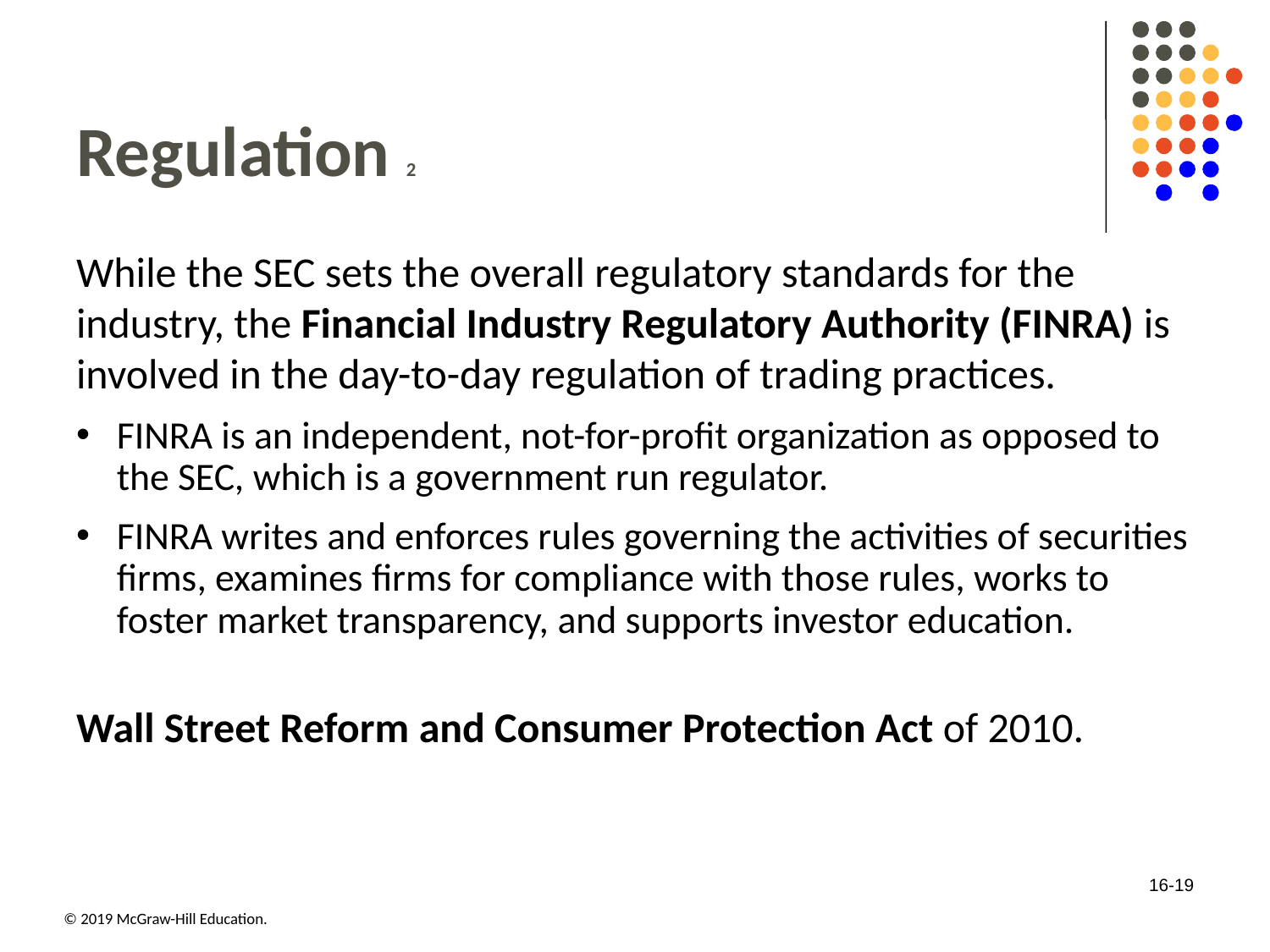

# Regulation 2
While the SEC sets the overall regulatory standards for the industry, the Financial Industry Regulatory Authority (FINRA) is involved in the day-to-day regulation of trading practices.
FINRA is an independent, not-for-profit organization as opposed to the SEC, which is a government run regulator.
FINRA writes and enforces rules governing the activities of securities firms, examines firms for compliance with those rules, works to foster market transparency, and supports investor education.
Wall Street Reform and Consumer Protection Act of 2010.
16-19